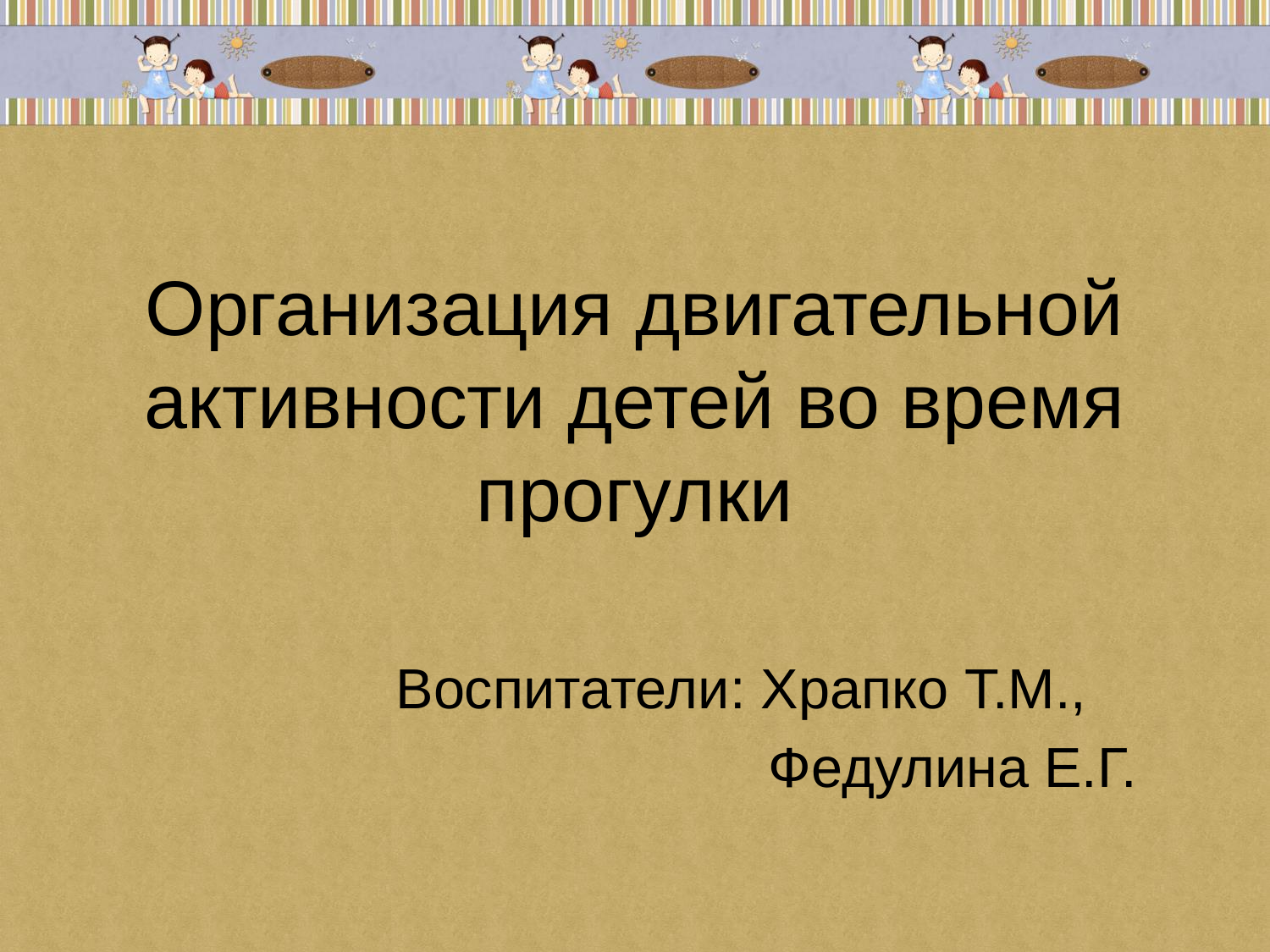

# Организация двигательной активности детей во время прогулки
Воспитатели: Храпко Т.М.,
                          Федулина Е.Г.